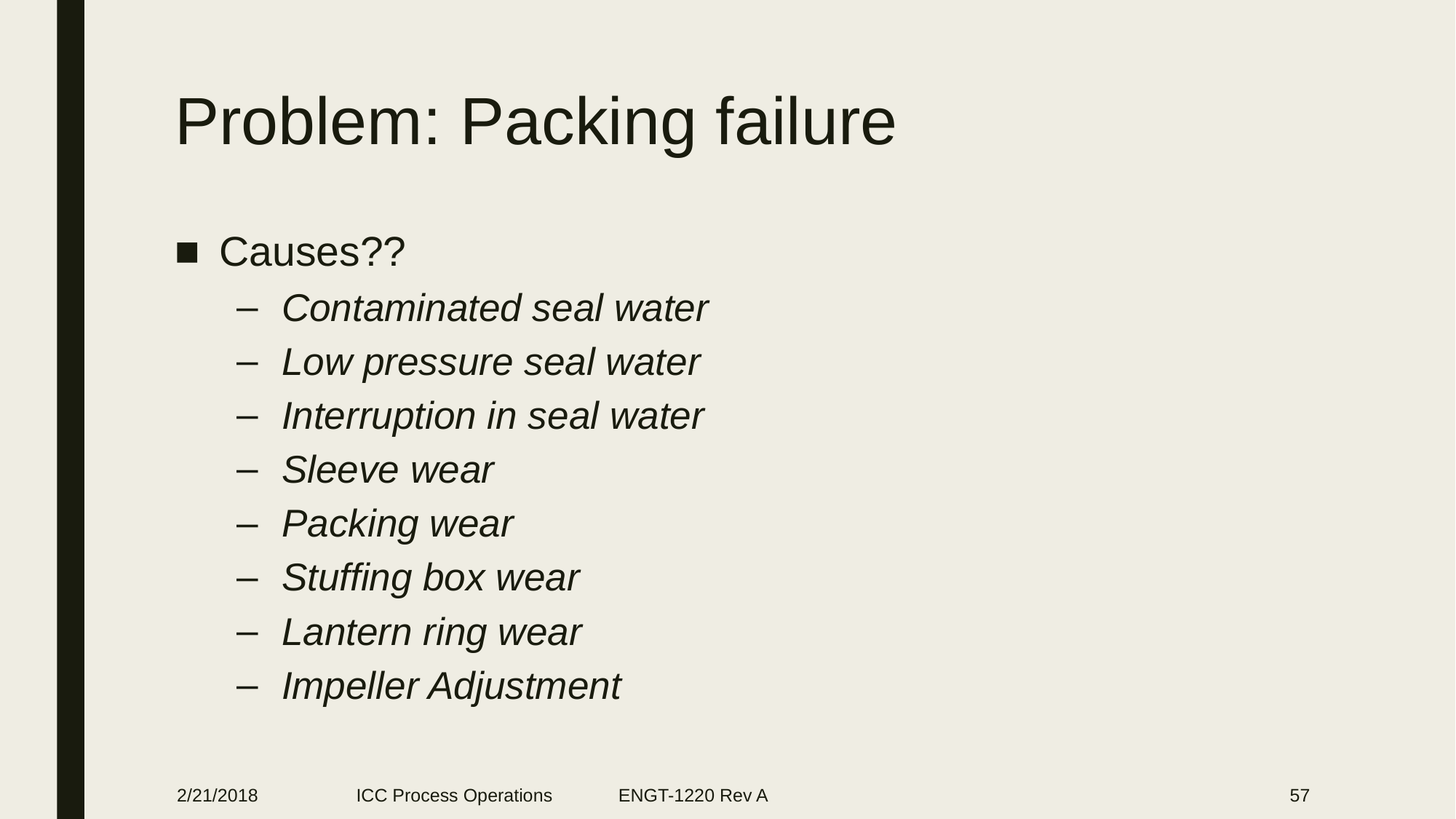

# Problem: Packing failure
Causes??
Contaminated seal water
Low pressure seal water
Interruption in seal water
Sleeve wear
Packing wear
Stuffing box wear
Lantern ring wear
Impeller Adjustment

2/21/2018
ICC Process Operations             ENGT-1220 Rev A
57